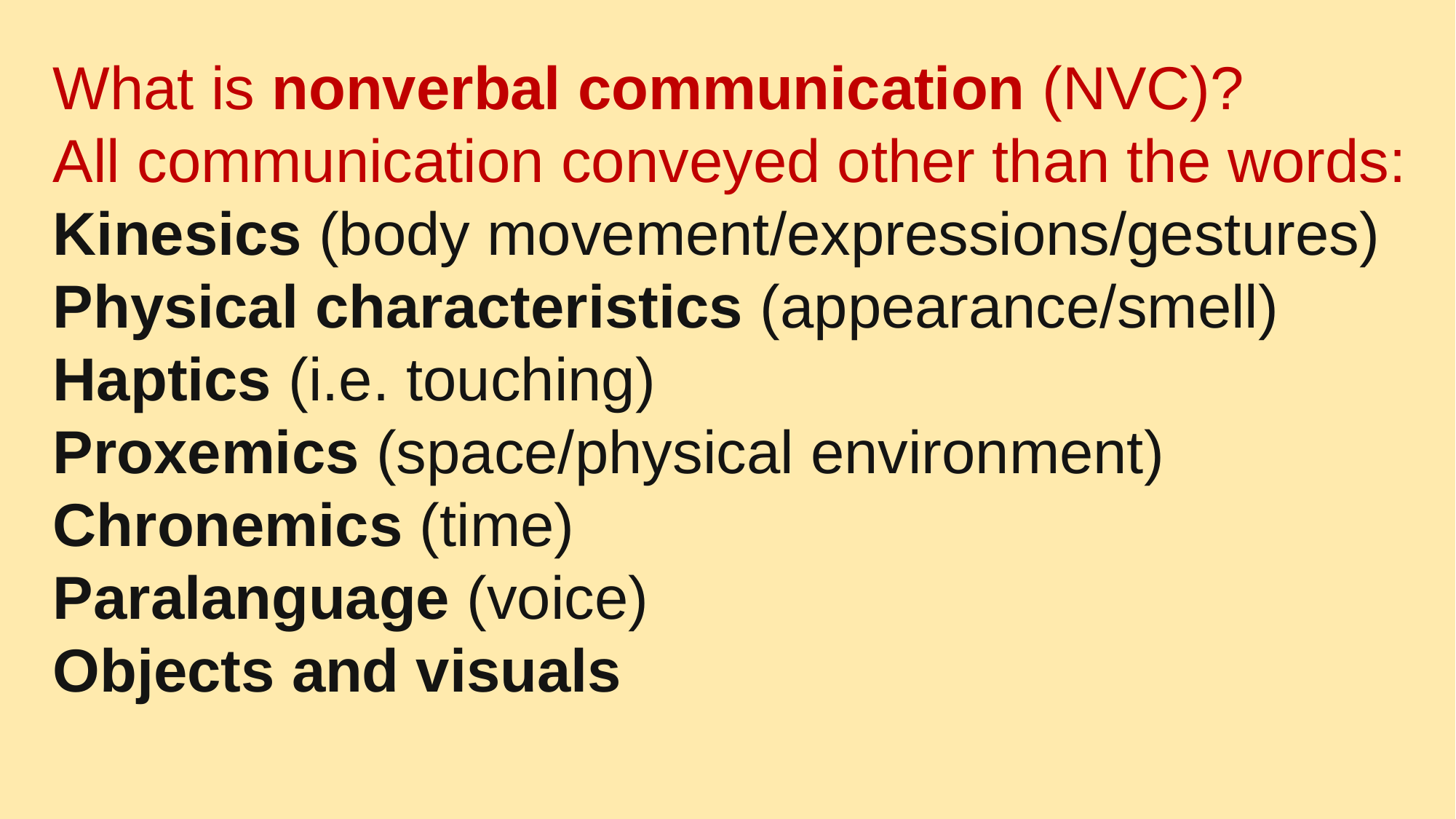

What is nonverbal communication (NVC)?
All communication conveyed other than the words:
Kinesics (body movement/expressions/gestures)
Physical characteristics (appearance/smell)
Haptics (i.e. touching)
Proxemics (space/physical environment)
Chronemics (time)
Paralanguage (voice)
Objects and visuals
#